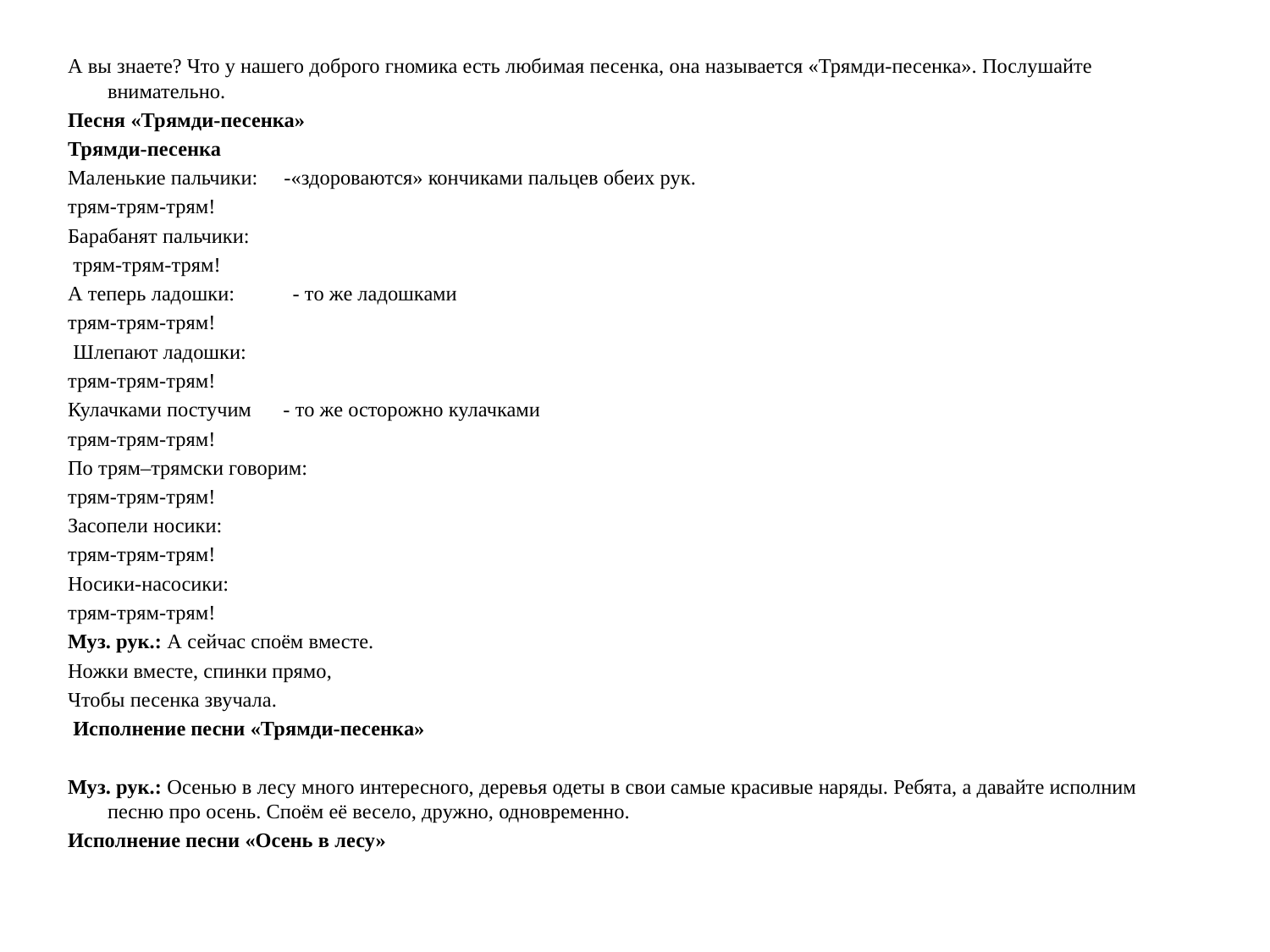

#
А вы знаете? Что у нашего доброго гномика есть любимая песенка, она называется «Трямди-песенка». Послушайте внимательно.
Песня «Трямди-песенка»
Трямди-песенка
Маленькие пальчики:     -«здороваются» кончиками пальцев обеих рук.
трям-трям-трям!
Барабанят пальчики:
 трям-трям-трям!
А теперь ладошки:           - то же ладошками
трям-трям-трям!
 Шлепают ладошки:
трям-трям-трям!
Кулачками постучим      - то же осторожно кулачками
трям-трям-трям!
По трям–трямски говорим:
трям-трям-трям!
Засопели носики:
трям-трям-трям!
Носики-насосики:
трям-трям-трям!
Муз. рук.: А сейчас споём вместе.
Ножки вместе, спинки прямо,
Чтобы песенка звучала.
 Исполнение песни «Трямди-песенка»

Муз. рук.: Осенью в лесу много интересного, деревья одеты в свои самые красивые наряды. Ребята, а давайте исполним песню про осень. Споём её весело, дружно, одновременно.
Исполнение песни «Осень в лесу»